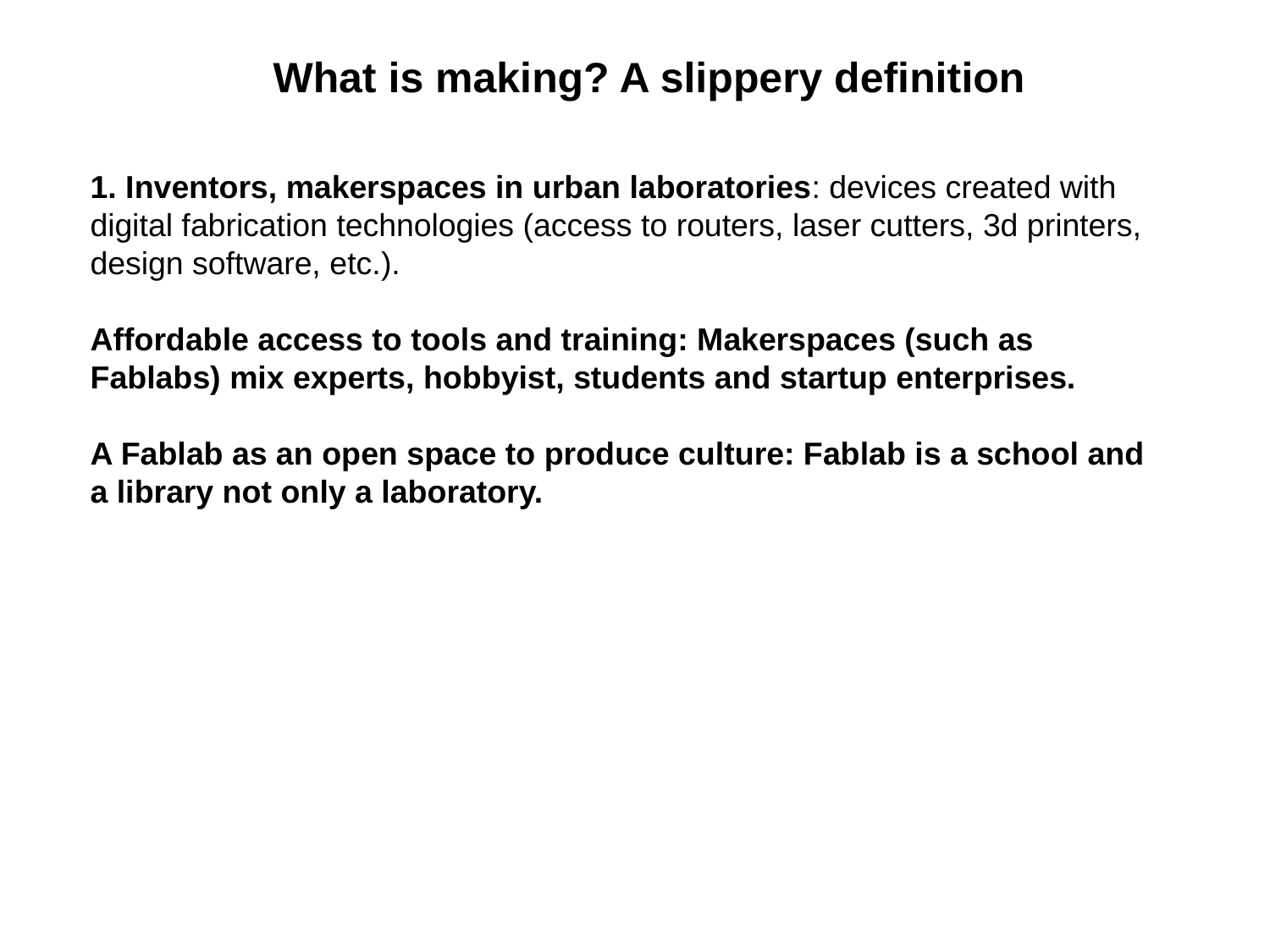

# What is making? A slippery definition
1. Inventors, makerspaces in urban laboratories: devices created with digital fabrication technologies (access to routers, laser cutters, 3d printers, design software, etc.).

Affordable access to tools and training: Makerspaces (such as Fablabs) mix experts, hobbyist, students and startup enterprises.

A Fablab as an open space to produce culture: Fablab is a school and a library not only a laboratory.